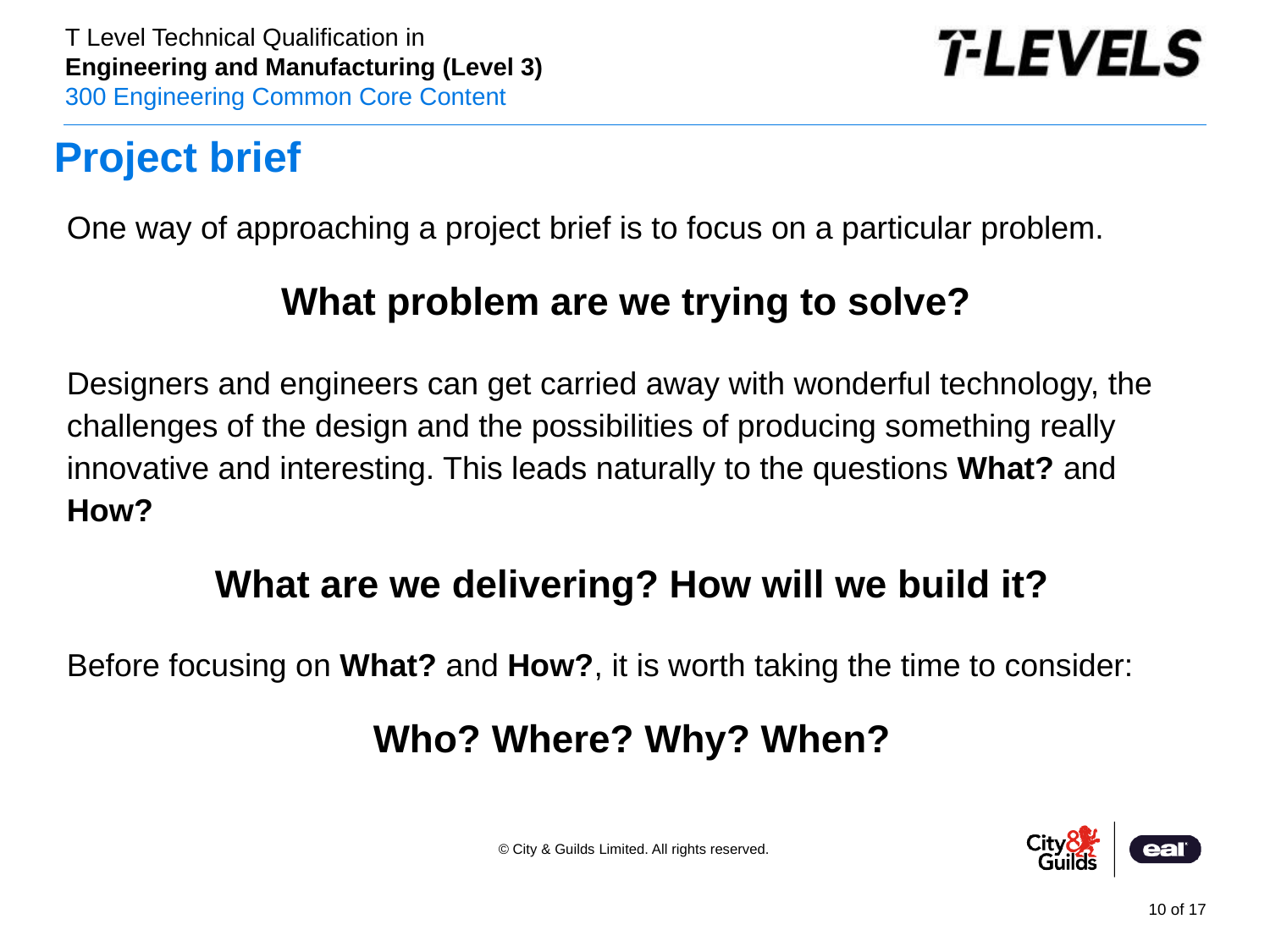

Project brief
One way of approaching a project brief is to focus on a particular problem.
What problem are we trying to solve?
Designers and engineers can get carried away with wonderful technology, the challenges of the design and the possibilities of producing something really innovative and interesting. This leads naturally to the questions What? and How?
What are we delivering? How will we build it?
Before focusing on What? and How?, it is worth taking the time to consider:
Who? Where? Why? When?